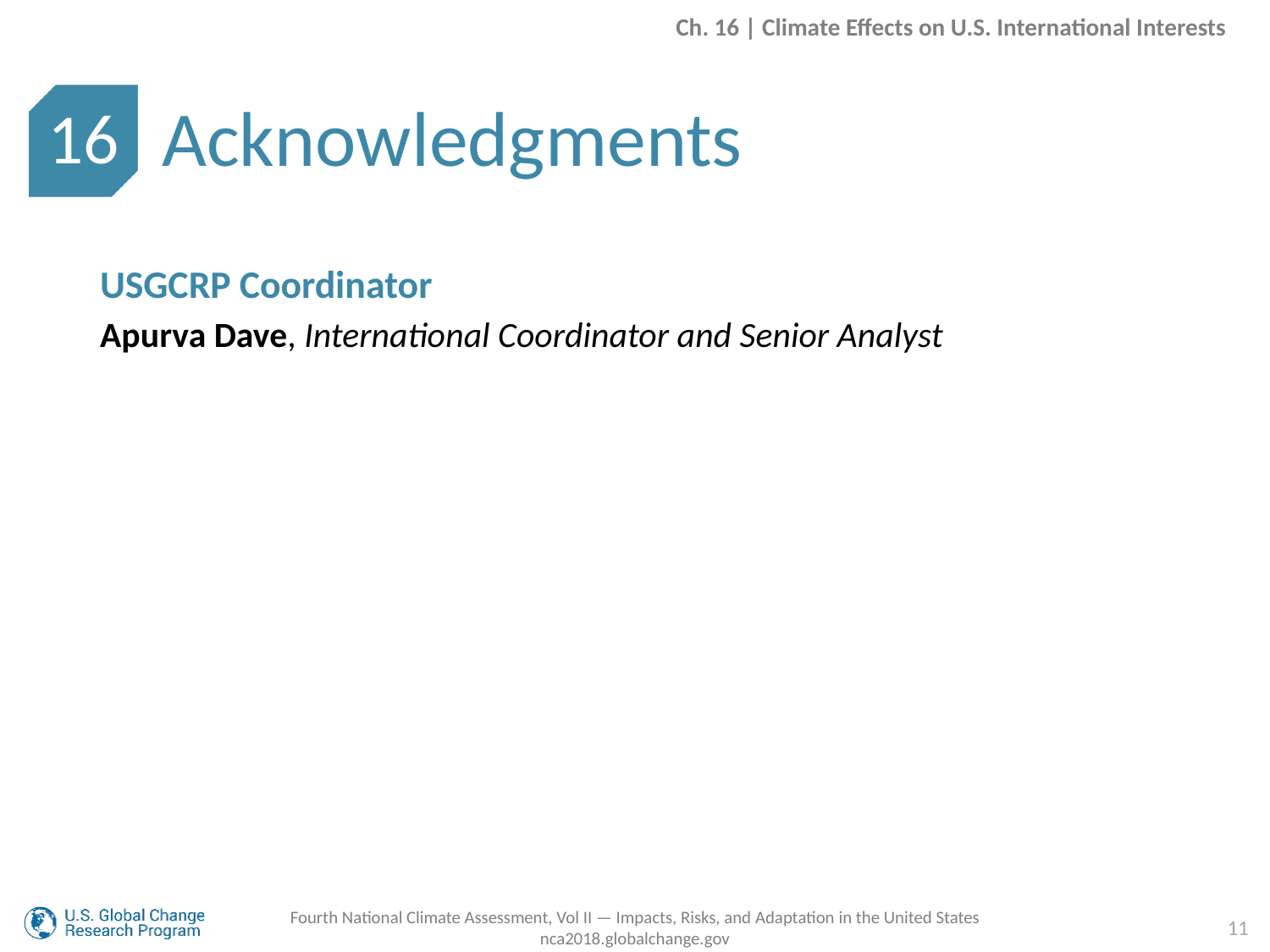

Ch. 16 | Climate Effects on U.S. International Interests
Acknowledgments
16
USGCRP Coordinator
Apurva Dave, International Coordinator and Senior Analyst